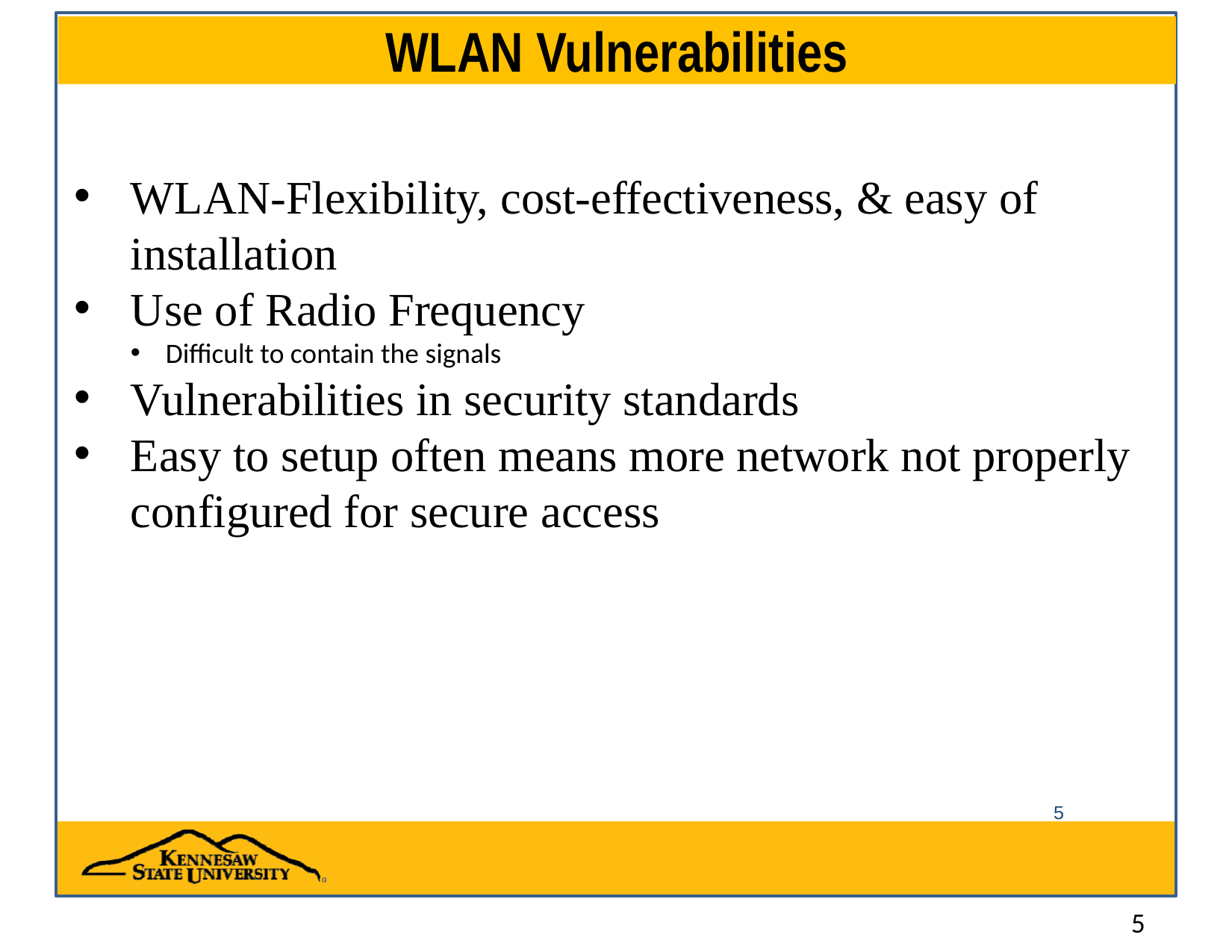

# WLAN Vulnerabilities
WLAN-Flexibility, cost-effectiveness, & easy of installation
Use of Radio Frequency
Difficult to contain the signals
Vulnerabilities in security standards
Easy to setup often means more network not properly configured for secure access
5